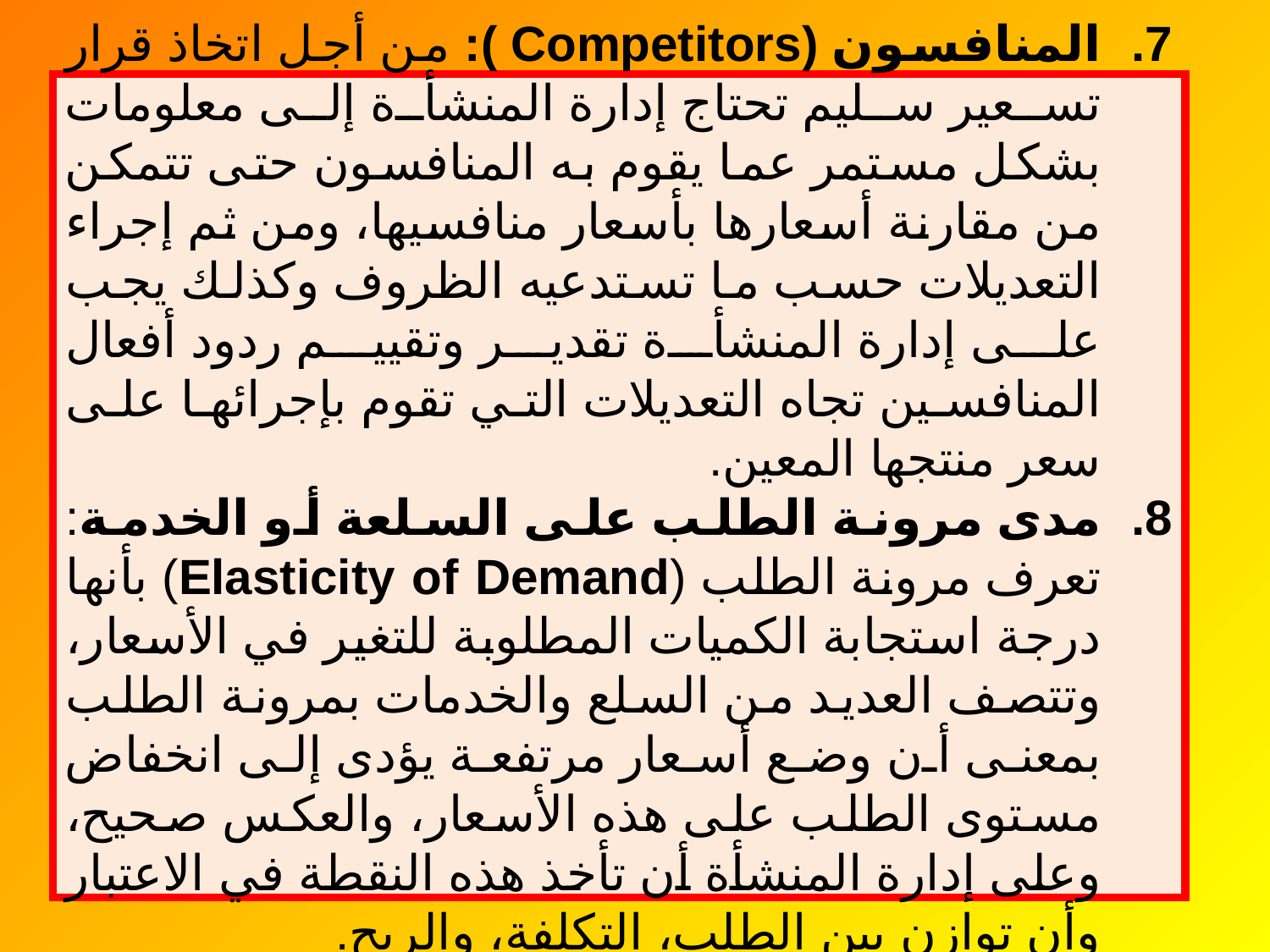

المنافسون (Competitors ): من أجل اتخاذ قرار تسعير سليم تحتاج إدارة المنشأة إلى معلومات بشكل مستمر عما يقوم به المنافسون حتى تتمكن من مقارنة أسعارها بأسعار منافسيها، ومن ثم إجراء التعديلات حسب ما تستدعيه الظروف وكذلك يجب على إدارة المنشأة تقدير وتقييم ردود أفعال المنافسين تجاه التعديلات التي تقوم بإجرائها على سعر منتجها المعين.
مدى مرونة الطلب على السلعة أو الخدمة: تعرف مرونة الطلب (Elasticity of Demand) بأنها درجة استجابة الكميات المطلوبة للتغير في الأسعار، وتتصف العديد من السلع والخدمات بمرونة الطلب بمعنى أن وضع أسعار مرتفعة يؤدى إلى انخفاض مستوى الطلب على هذه الأسعار، والعكس صحيح، وعلى إدارة المنشأة أن تأخذ هذه النقطة في الاعتبار وأن توازن بين الطلب، التكلفة، والربح.